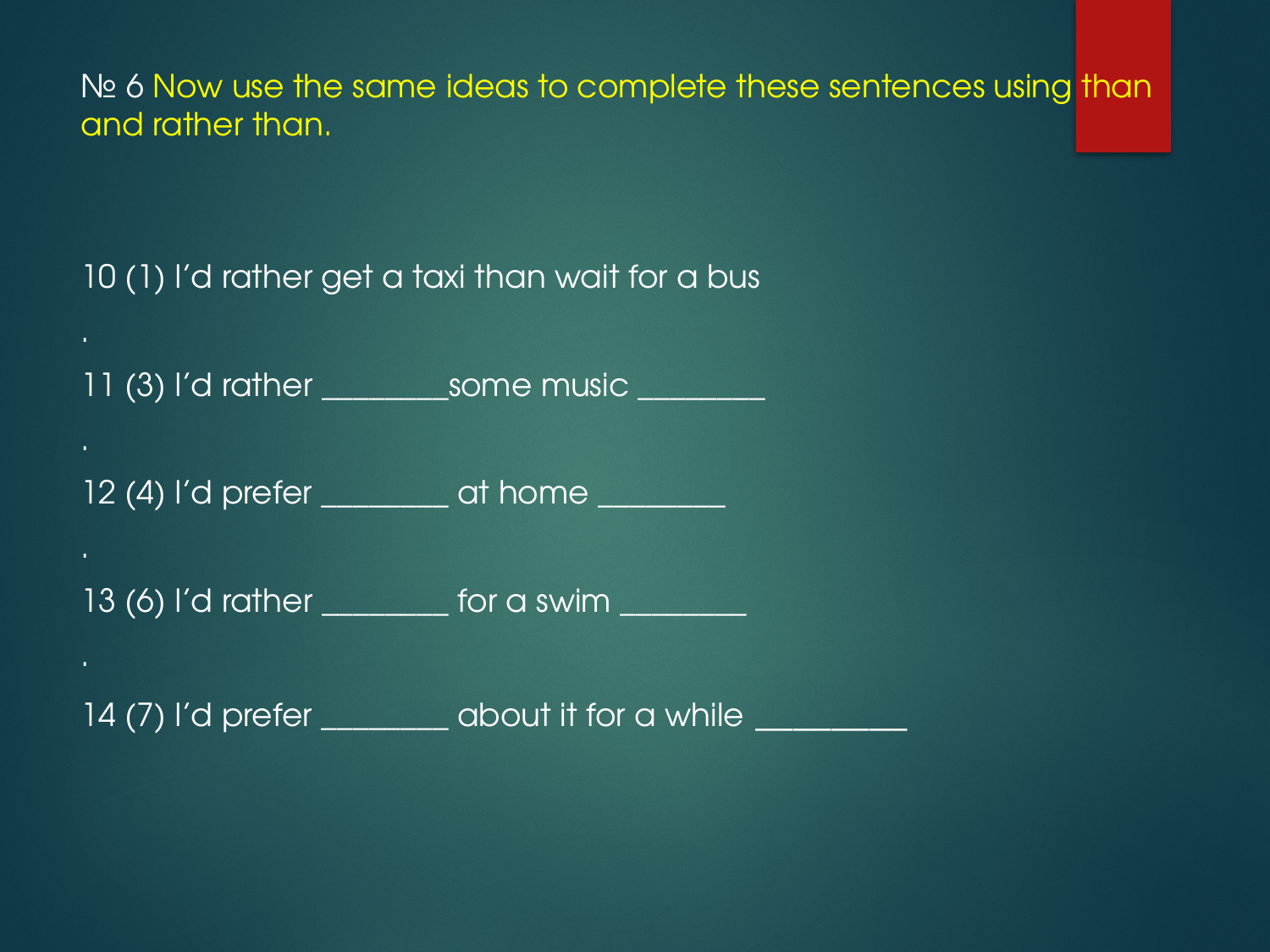

№ 6 Now use the same ideas to complete these sentences using than and rather than.
10 (1) I’d rather get a taxi than wait for a bus
.
11 (3) I’d rather ________some music ________
.
12 (4) I’d prefer ________ at home ________
.
13 (6) I’d rather ________ for a swim ________
.
14 (7) I’d prefer ________ about it for a while ________